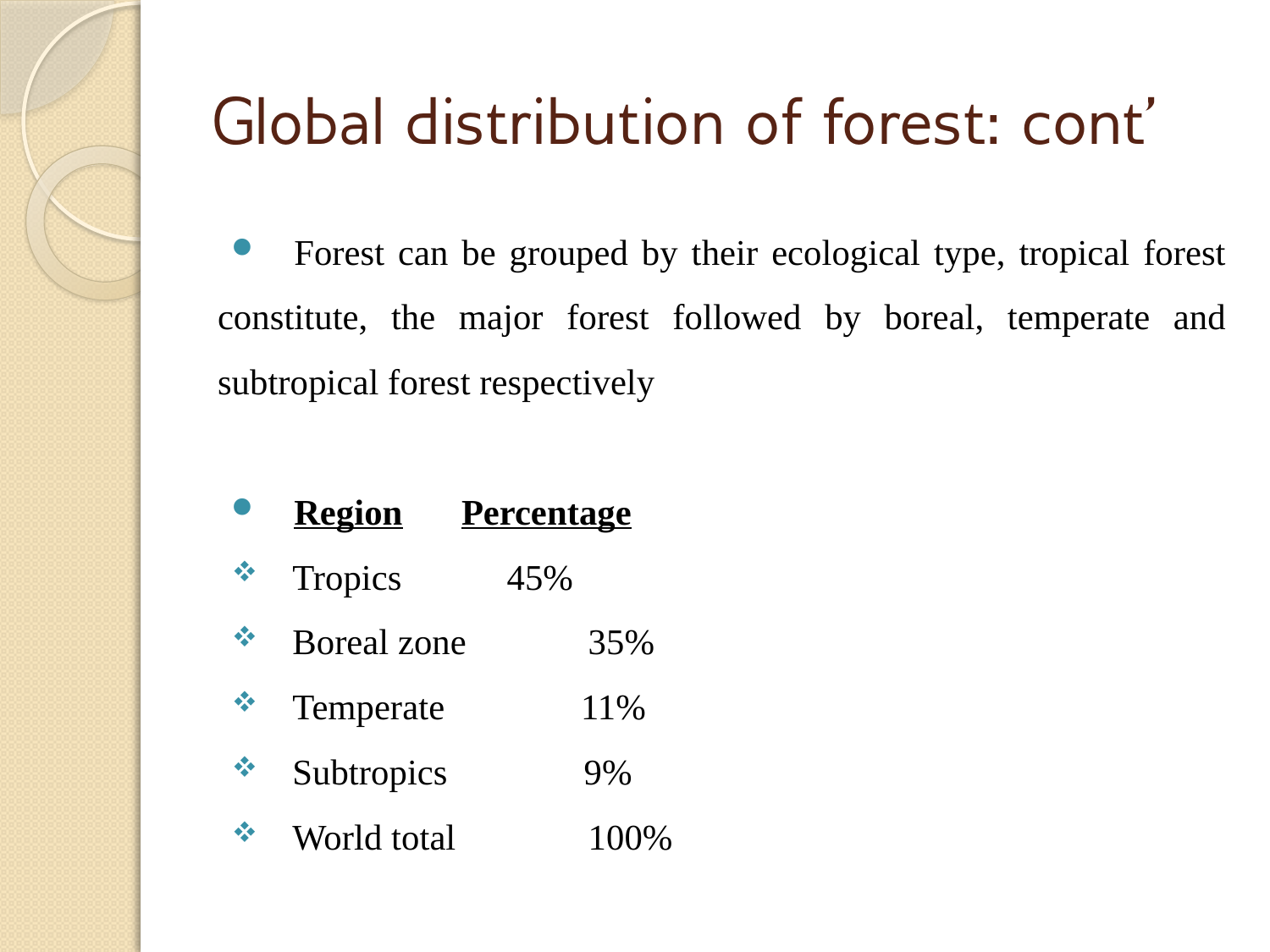

# Global distribution of forest: cont’
Forest can be grouped by their ecological type, tropical forest constitute, the major forest followed by boreal, temperate and subtropical forest respectively

Region		Percentage
Tropics 		     45%
Boreal zone	     35%
Temperate               11%
Subtropics               9%
World total 	     100%